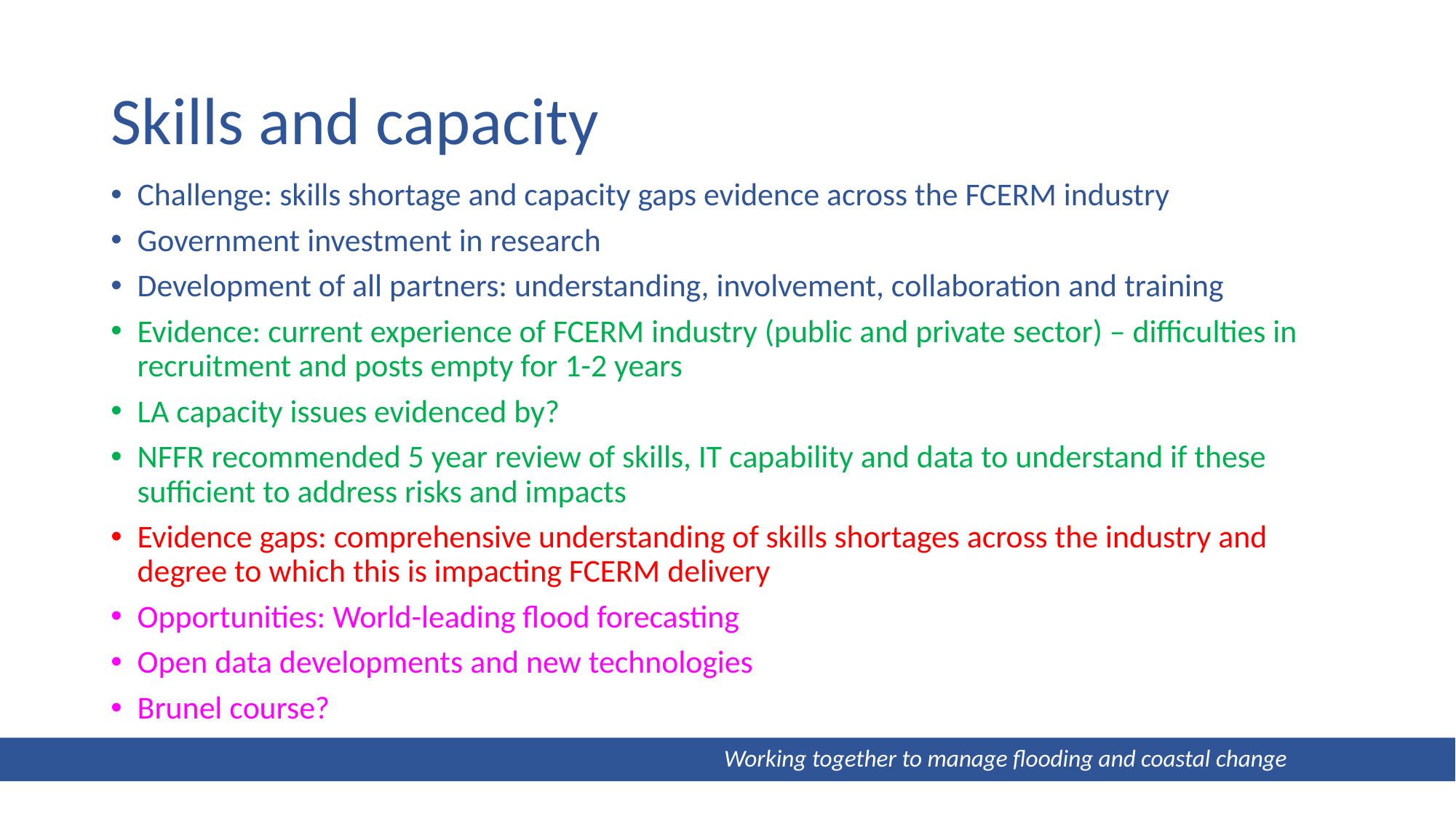

# Skills and capacity
Challenge: skills shortage and capacity gaps evidence across the FCERM industry
Government investment in research
Development of all partners: understanding, involvement, collaboration and training
Evidence: current experience of FCERM industry (public and private sector) – difficulties in recruitment and posts empty for 1-2 years
LA capacity issues evidenced by?
NFFR recommended 5 year review of skills, IT capability and data to understand if these sufficient to address risks and impacts
Evidence gaps: comprehensive understanding of skills shortages across the industry and degree to which this is impacting FCERM delivery
Opportunities: World-leading flood forecasting
Open data developments and new technologies
Brunel course?
                                                                                                        Working together to manage flooding and coastal change